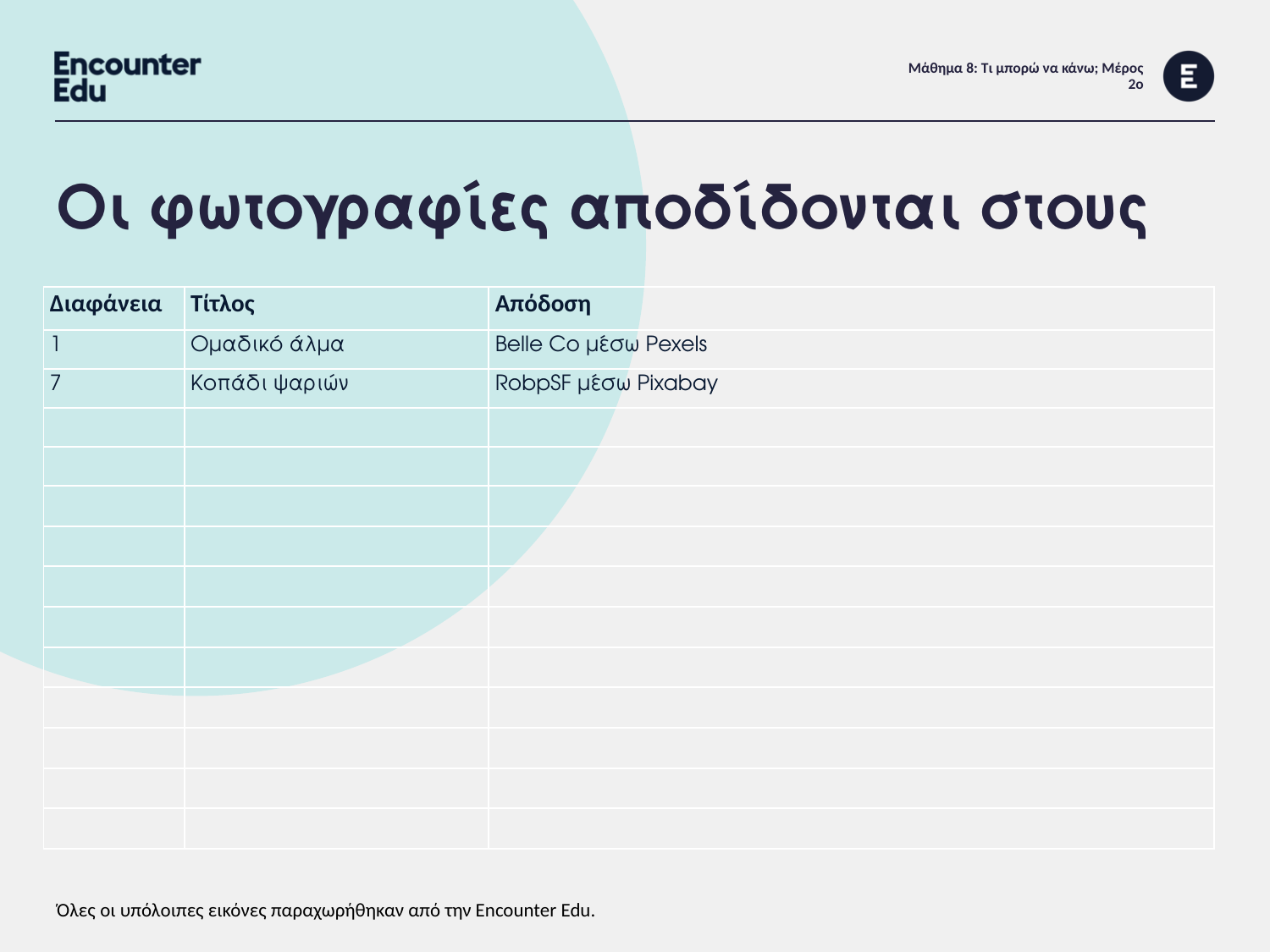

# Μάθημα 8: Τι μπορώ να κάνω; Μέρος 2ο
| Διαφάνεια | Τίτλος | Απόδοση |
| --- | --- | --- |
| 1 | Ομαδικό άλμα | Belle Co μέσω Pexels |
| 7 | Κοπάδι ψαριών | RobpSF μέσω Pixabay |
|  |  |  |
|  |  |  |
|  |  |  |
|  |  |  |
|  |  |  |
|  |  |  |
|  |  |  |
|  |  |  |
|  |  |  |
|  |  |  |
|  |  |  |